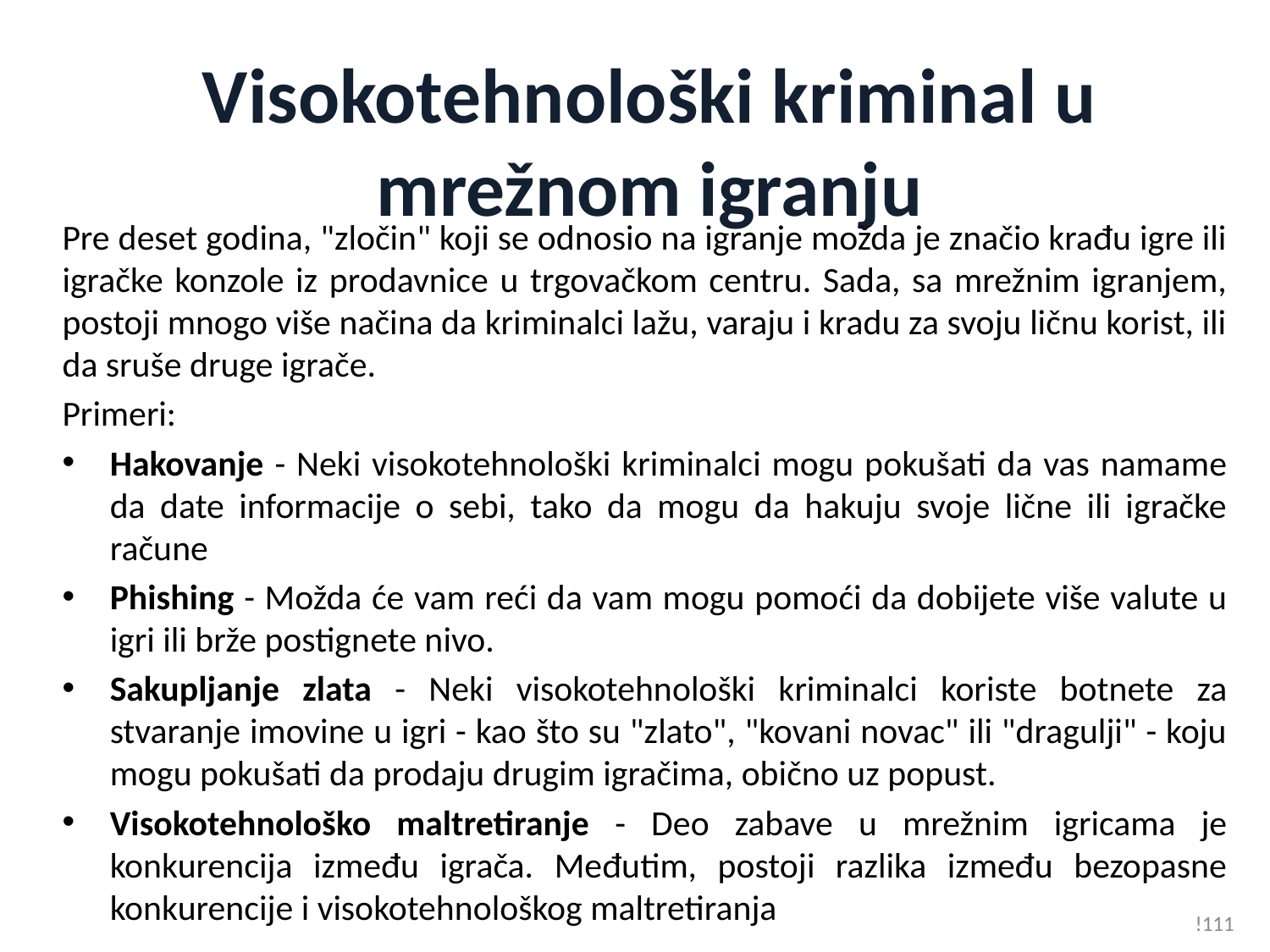

# Visokotehnološki kriminal u mrežnom igranju
Pre deset godina, "zločin" koji se odnosio na igranje možda je značio krađu igre ili igračke konzole iz prodavnice u trgovačkom centru. Sada, sa mrežnim igranjem, postoji mnogo više načina da kriminalci lažu, varaju i kradu za svoju ličnu korist, ili da sruše druge igrače.
Primeri:
Hakovanje - Neki visokotehnološki kriminalci mogu pokušati da vas namame da date informacije o sebi, tako da mogu da hakuju svoje lične ili igračke račune
Phishing - Možda će vam reći da vam mogu pomoći da dobijete više valute u igri ili brže postignete nivo.
Sakupljanje zlata - Neki visokotehnološki kriminalci koriste botnete za stvaranje imovine u igri - kao što su "zlato", "kovani novac" ili "dragulji" - koju mogu pokušati da prodaju drugim igračima, obično uz popust.
Visokotehnološko maltretiranje - Deo zabave u mrežnim igricama je konkurencija između igrača. Međutim, postoji razlika između bezopasne konkurencije i visokotehnološkog maltretiranja
!111